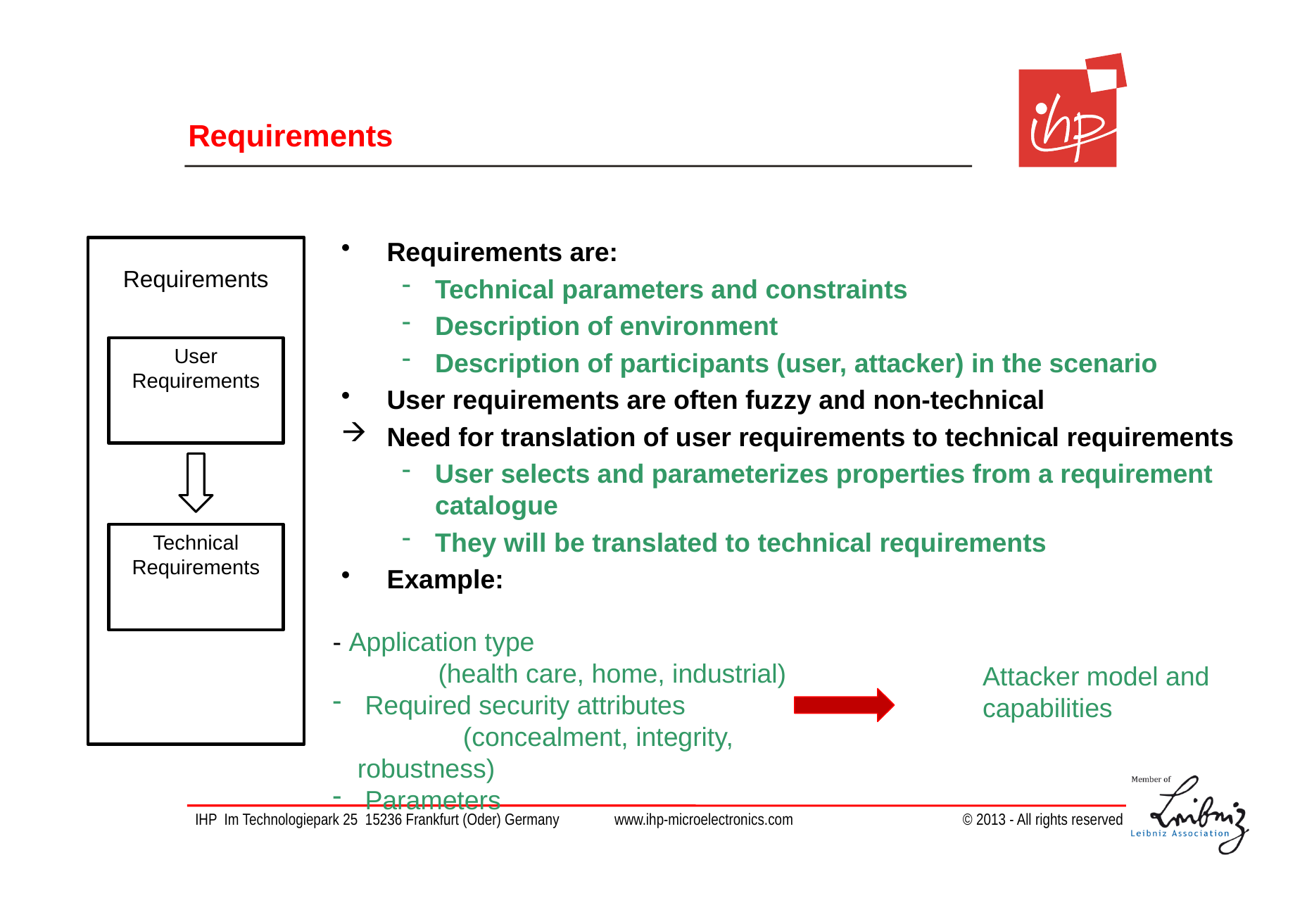

# Requirements
Requirements are:
Technical parameters and constraints
Description of environment
Description of participants (user, attacker) in the scenario
User requirements are often fuzzy and non-technical
Need for translation of user requirements to technical requirements
User selects and parameterizes properties from a requirement catalogue
They will be translated to technical requirements
Example:

Requirements
User
Requirements

Technical
Requirements
- Application type
	(health care, home, industrial)
 Required security attributes
	(concealment, integrity, robustness)
 Parameters
Attacker model and
capabilities